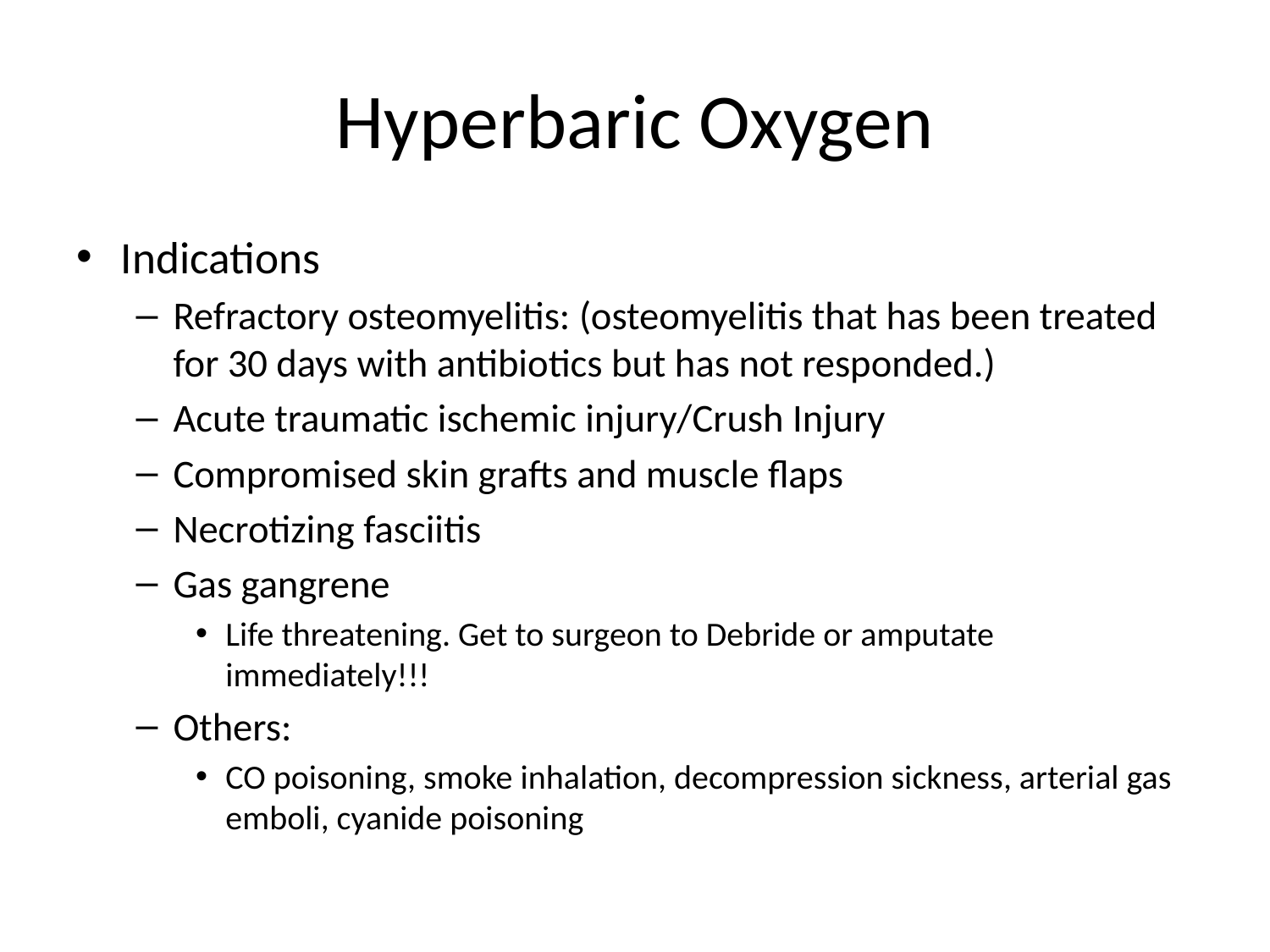

# Hyperbaric Oxygen
Indications
Refractory osteomyelitis: (osteomyelitis that has been treated for 30 days with antibiotics but has not responded.)
Acute traumatic ischemic injury/Crush Injury
Compromised skin grafts and muscle flaps
Necrotizing fasciitis
Gas gangrene
Life threatening. Get to surgeon to Debride or amputate immediately!!!
Others:
CO poisoning, smoke inhalation, decompression sickness, arterial gas emboli, cyanide poisoning